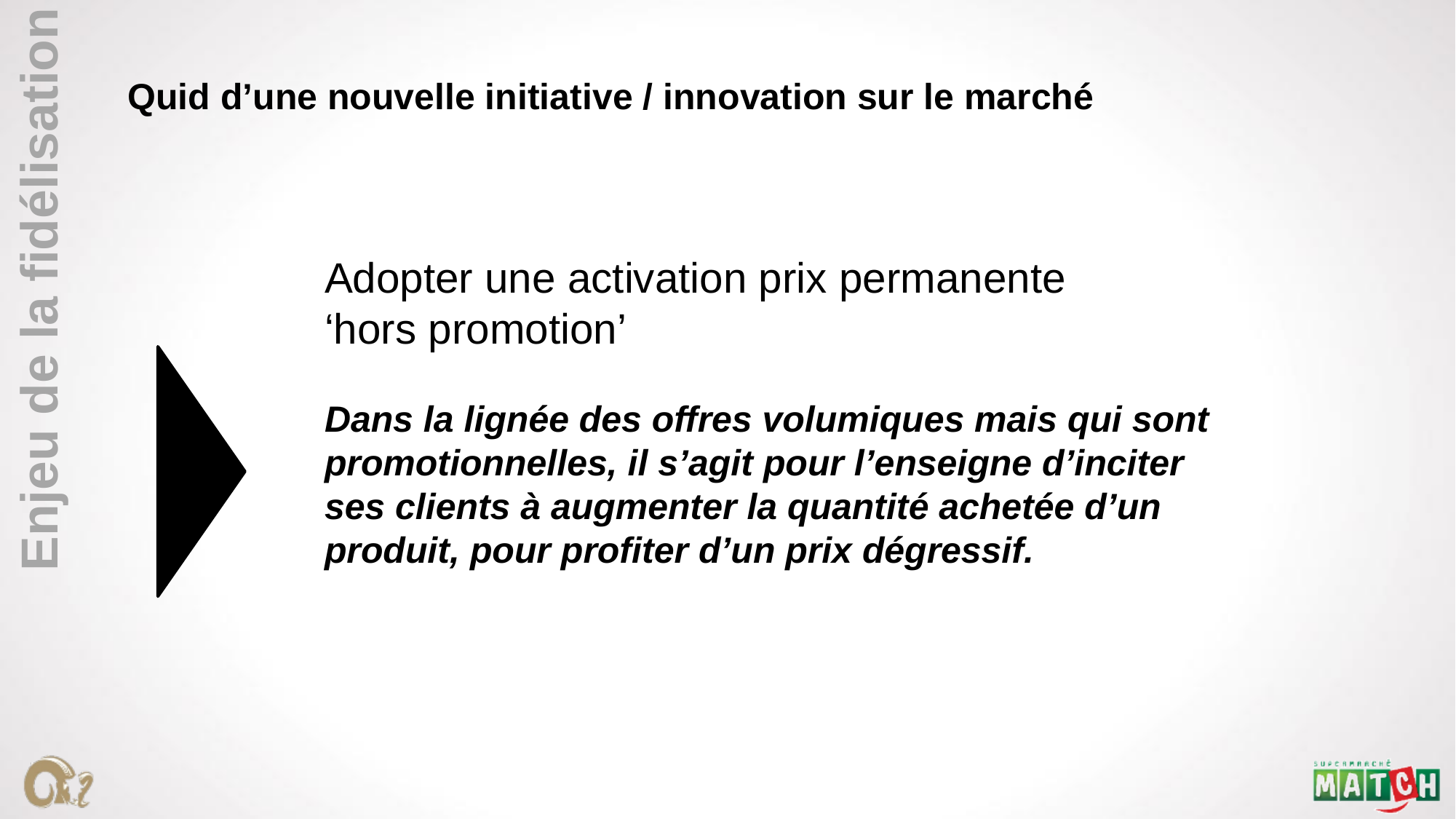

Quid d’une nouvelle initiative / innovation sur le marché

Adopter une activation prix permanente
‘hors promotion’
Dans la lignée des offres volumiques mais qui sont promotionnelles, il s’agit pour l’enseigne d’inciter ses clients à augmenter la quantité achetée d’un produit, pour profiter d’un prix dégressif.

Enjeu de la fidélisation